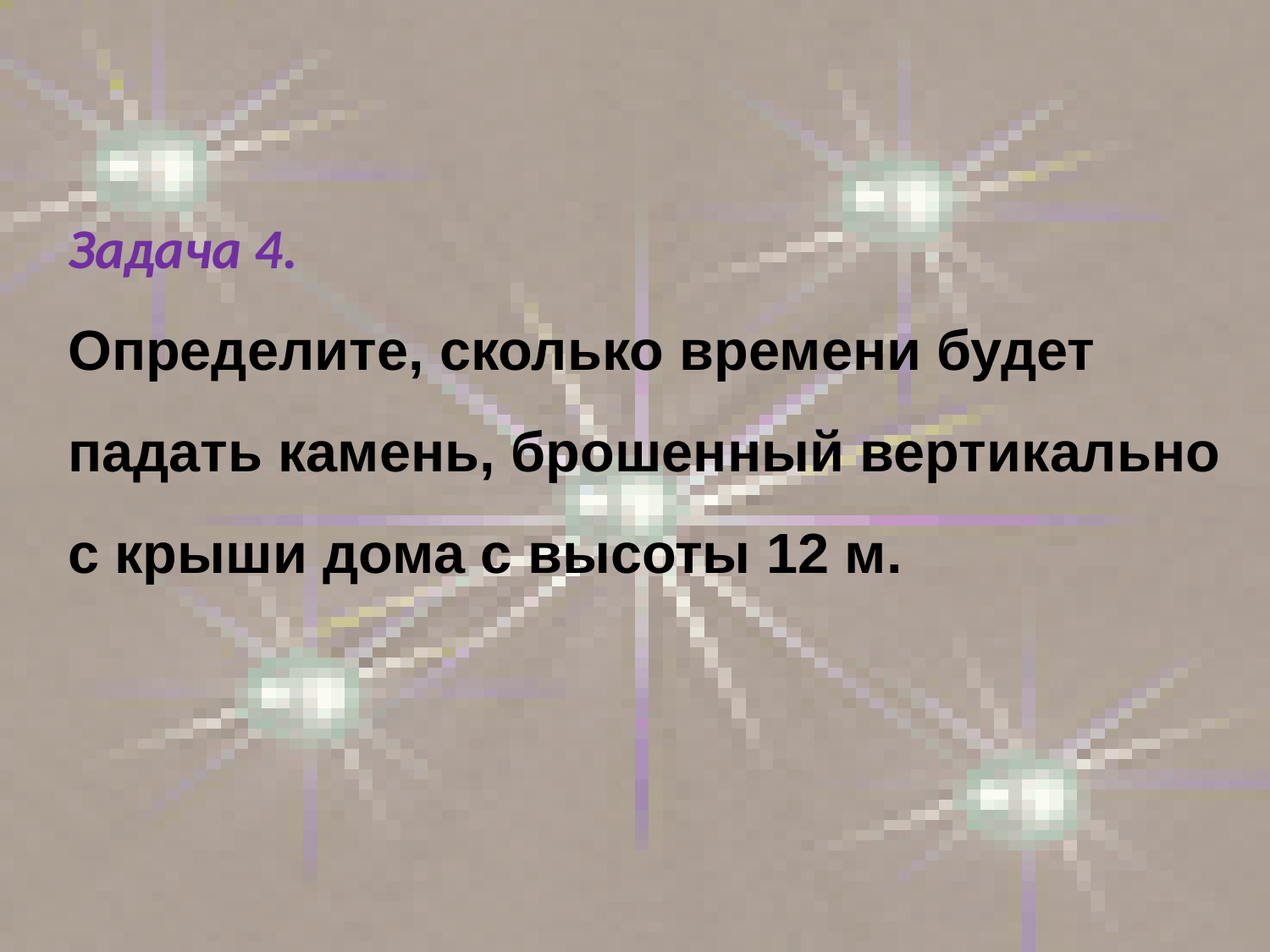

Задача 4.
Определите, сколько времени будет падать камень, брошенный вертикально с крыши дома с высоты 12 м.